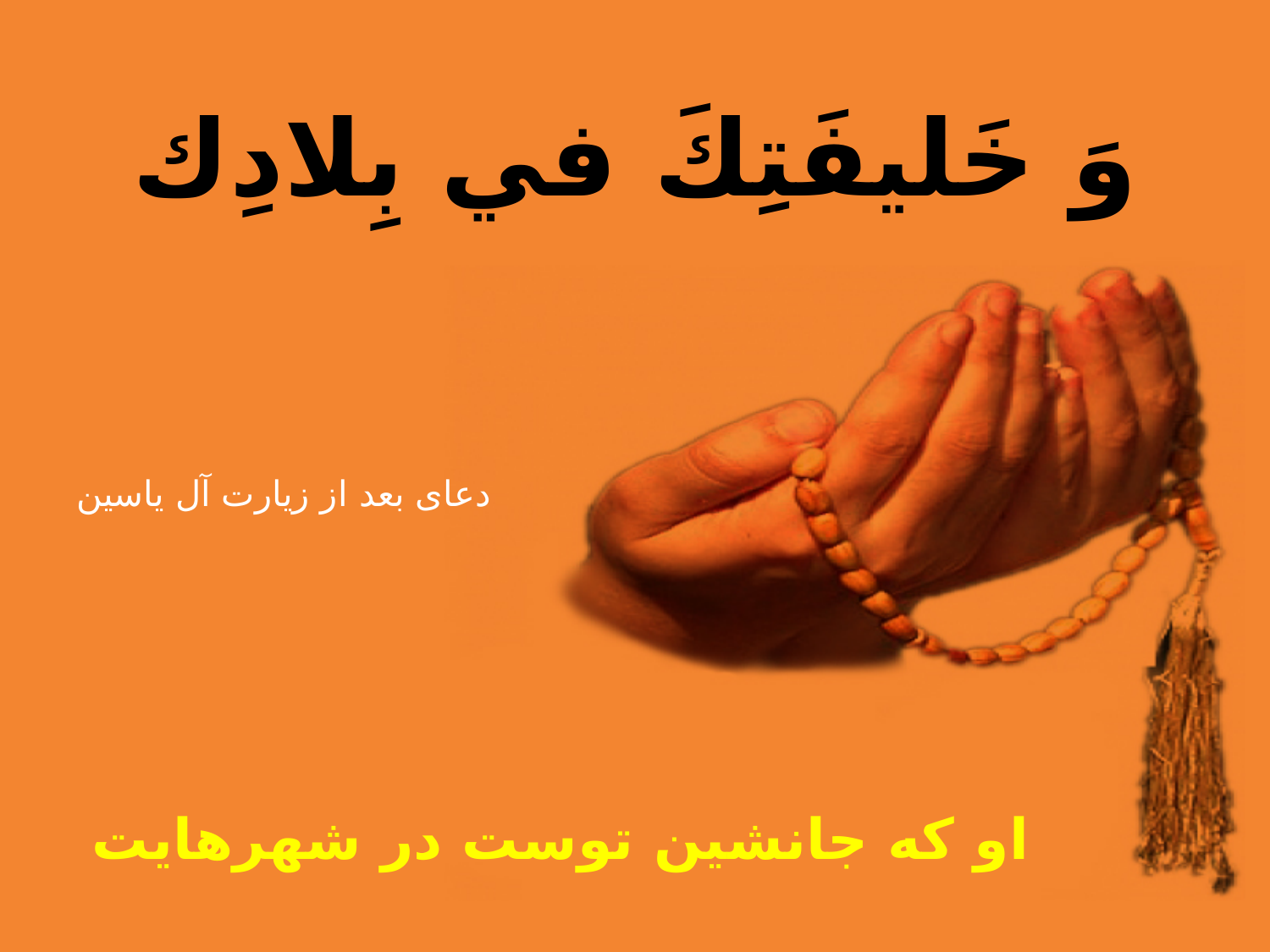

وَ خَليفَتِكَ في بِلادِك
او كه جانشين توست در شهرهايت